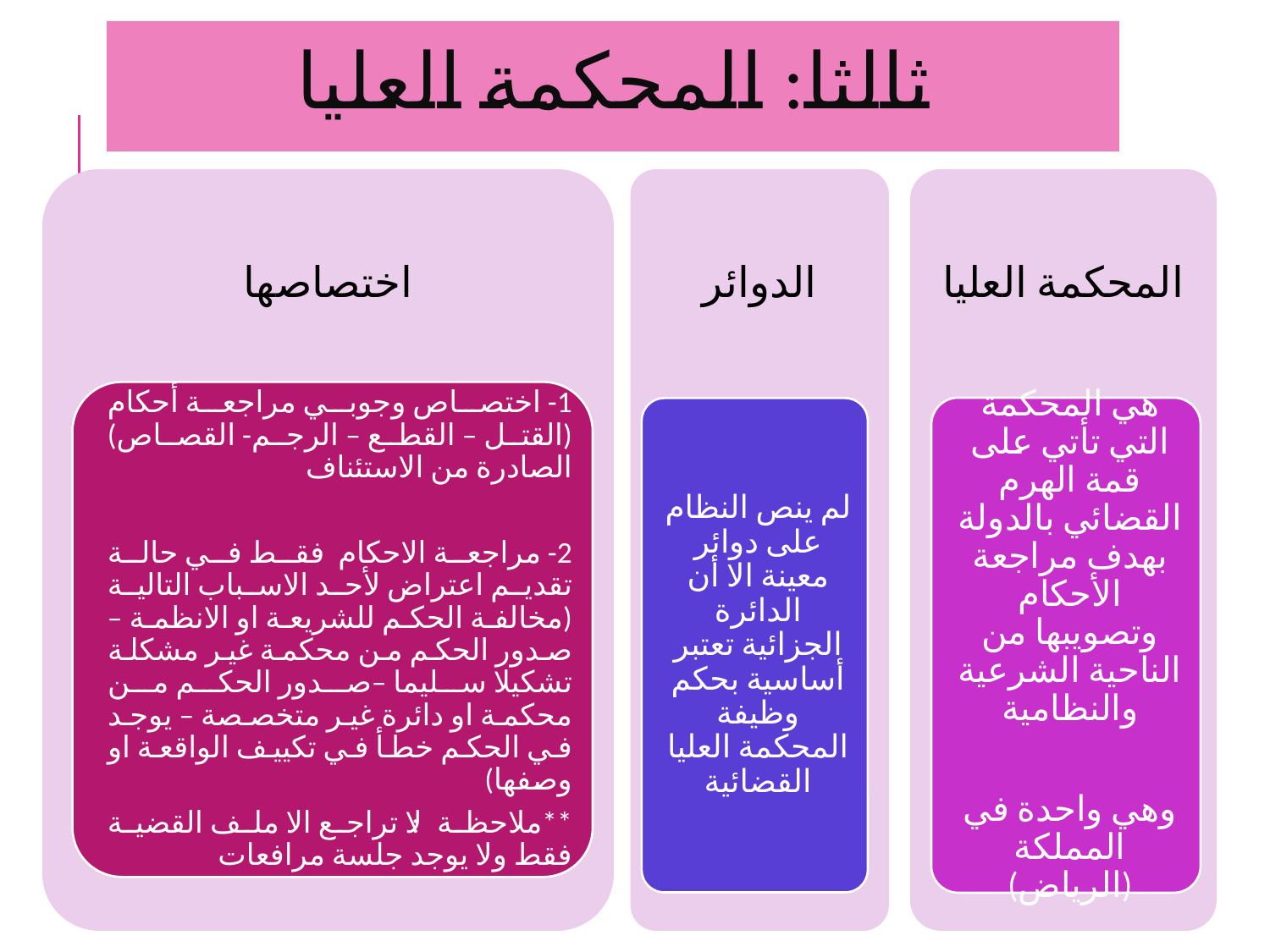

# ثالثا: المحكمة العليا
المحكمة العليا
هي المحكمة التي تأتي على قمة الهرم القضائي بالدولة بهدف مراجعة الأحكام وتصويبها من الناحية الشرعية والنظامية

وهي واحدة في المملكة (الرياض)
الدوائر
لم ينص النظام على دوائر معينة الا أن الدائرة الجزائية تعتبر أساسية بحكم وظيفة المحكمة العليا القضائية
اختصاصها
1- اختصاص وجوبي مراجعة أحكام (القتل – القطع – الرجم- القصاص) الصادرة من الاستئناف

2- مراجعة الاحكام  فقط في حالة تقديم اعتراض لأحد الاسباب التالية (مخالفة الحكم للشريعة او الانظمة – صدور الحكم من محكمة غير مشكلة تشكيلا سليما –صدور الحكم من محكمة او دائرة غير متخصصة – يوجد في الحكم خطأ في تكييف الواقعة او وصفها)
**ملاحظة: لا تراجع الا ملف القضية فقط ولا يوجد جلسة مرافعات